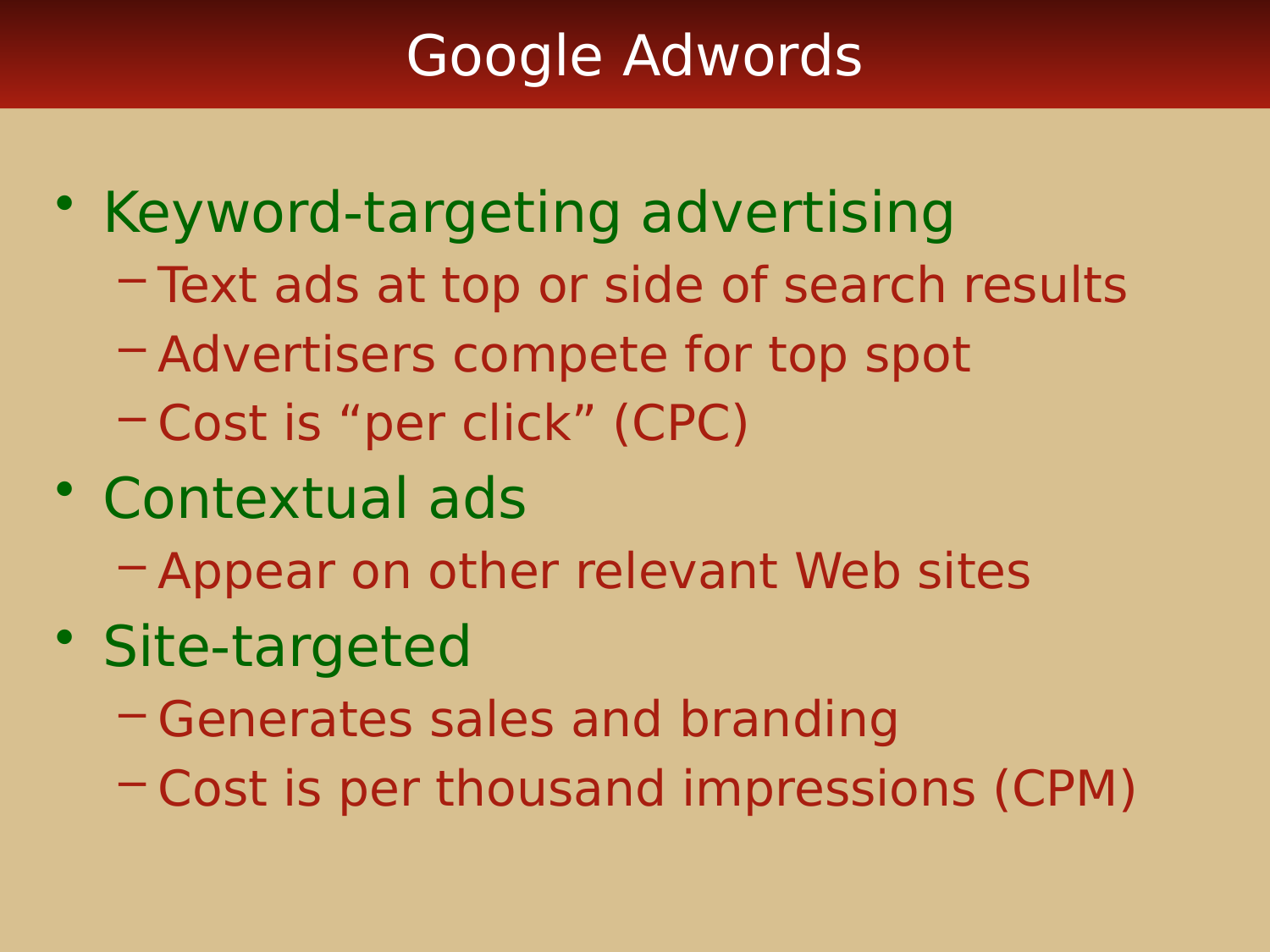

# Google Adwords
Keyword-targeting advertising
Text ads at top or side of search results
Advertisers compete for top spot
Cost is “per click” (CPC)
Contextual ads
Appear on other relevant Web sites
Site-targeted
Generates sales and branding
Cost is per thousand impressions (CPM)